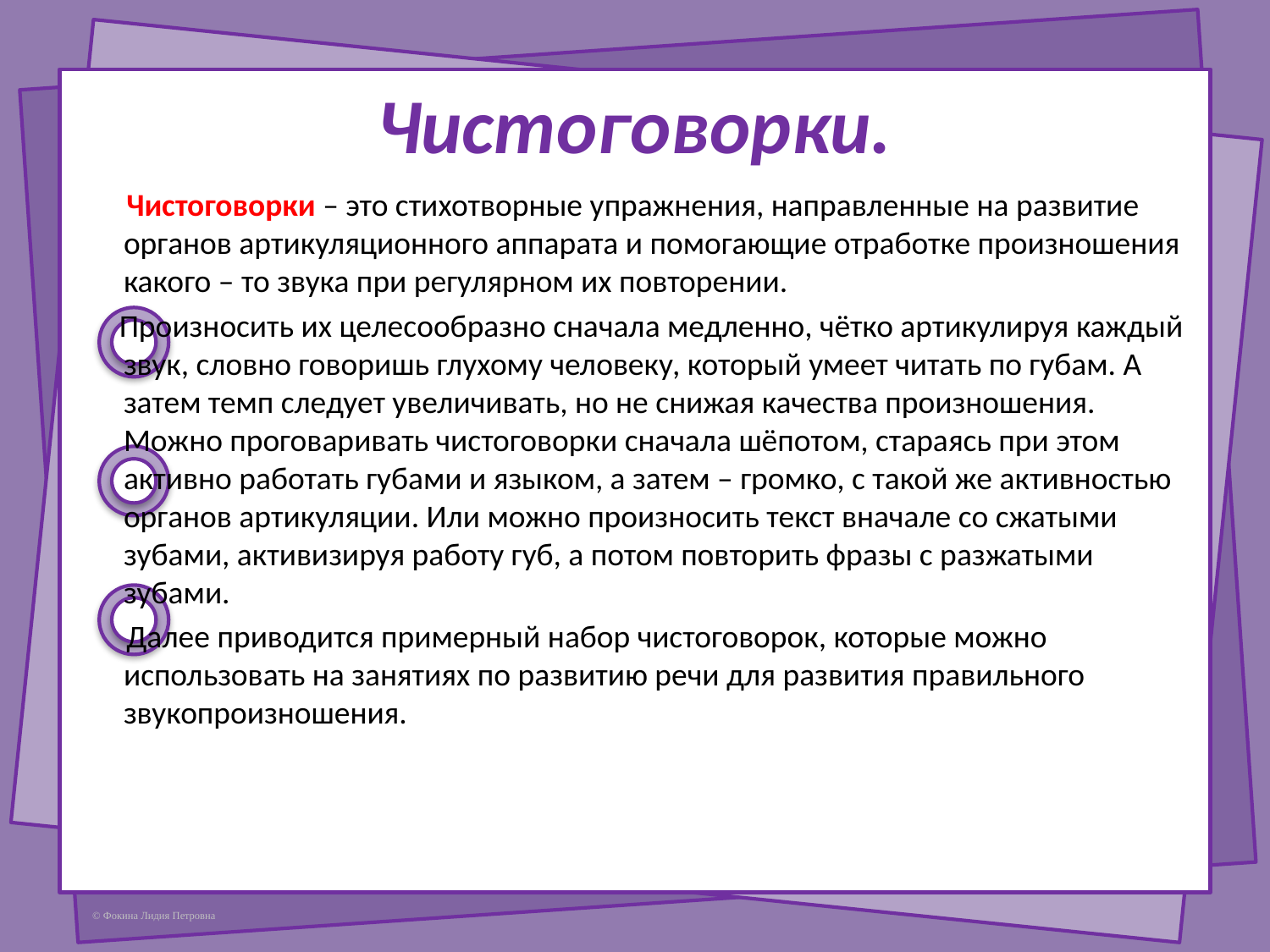

# Чистоговорки.
       Чистоговорки – это стихотворные упражнения, направленные на развитие органов артикуляционного аппарата и помогающие отработке произношения какого – то звука при регулярном их повторении.
      Произносить их целесообразно сначала медленно, чётко артикулируя каждый звук, словно говоришь глухому человеку, который умеет читать по губам. А затем темп следует увеличивать, но не снижая качества произношения. Можно проговаривать чистоговорки сначала шёпотом, стараясь при этом активно работать губами и языком, а затем – громко, с такой же активностью органов артикуляции. Или можно произносить текст вначале со сжатыми зубами, активизируя работу губ, а потом повторить фразы с разжатыми зубами.
       Далее приводится примерный набор чистоговорок, которые можно использовать на занятиях по развитию речи для развития правильного звукопроизношения.